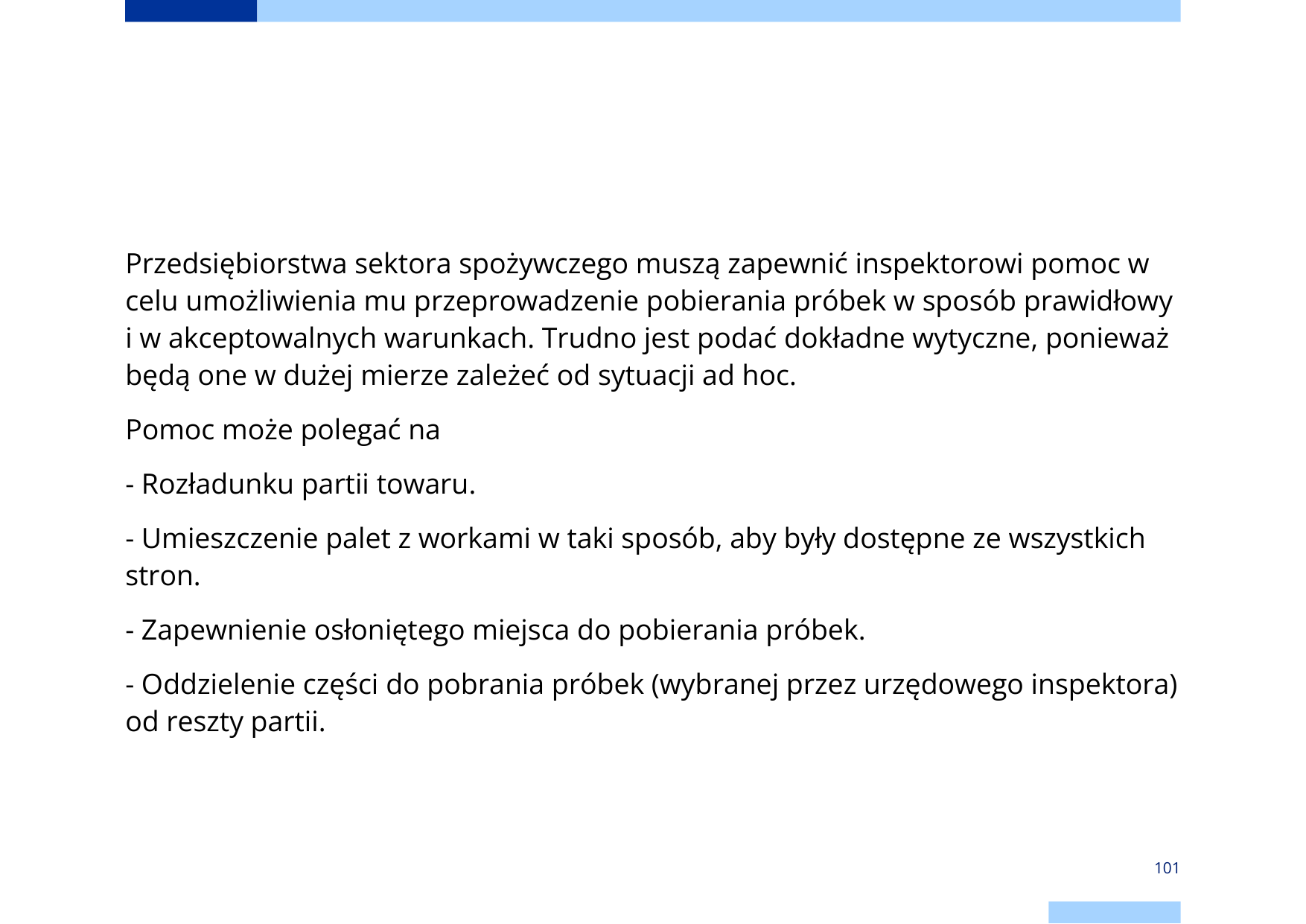

#
Przedsiębiorstwa sektora spożywczego muszą zapewnić inspektorowi pomoc w celu umożliwienia mu przeprowadzenie pobierania próbek w sposób prawidłowy i w akceptowalnych warunkach. Trudno jest podać dokładne wytyczne, ponieważ będą one w dużej mierze zależeć od sytuacji ad hoc.
Pomoc może polegać na
- Rozładunku partii towaru.
- Umieszczenie palet z workami w taki sposób, aby były dostępne ze wszystkich stron.
- Zapewnienie osłoniętego miejsca do pobierania próbek.
- Oddzielenie części do pobrania próbek (wybranej przez urzędowego inspektora) od reszty partii.
101